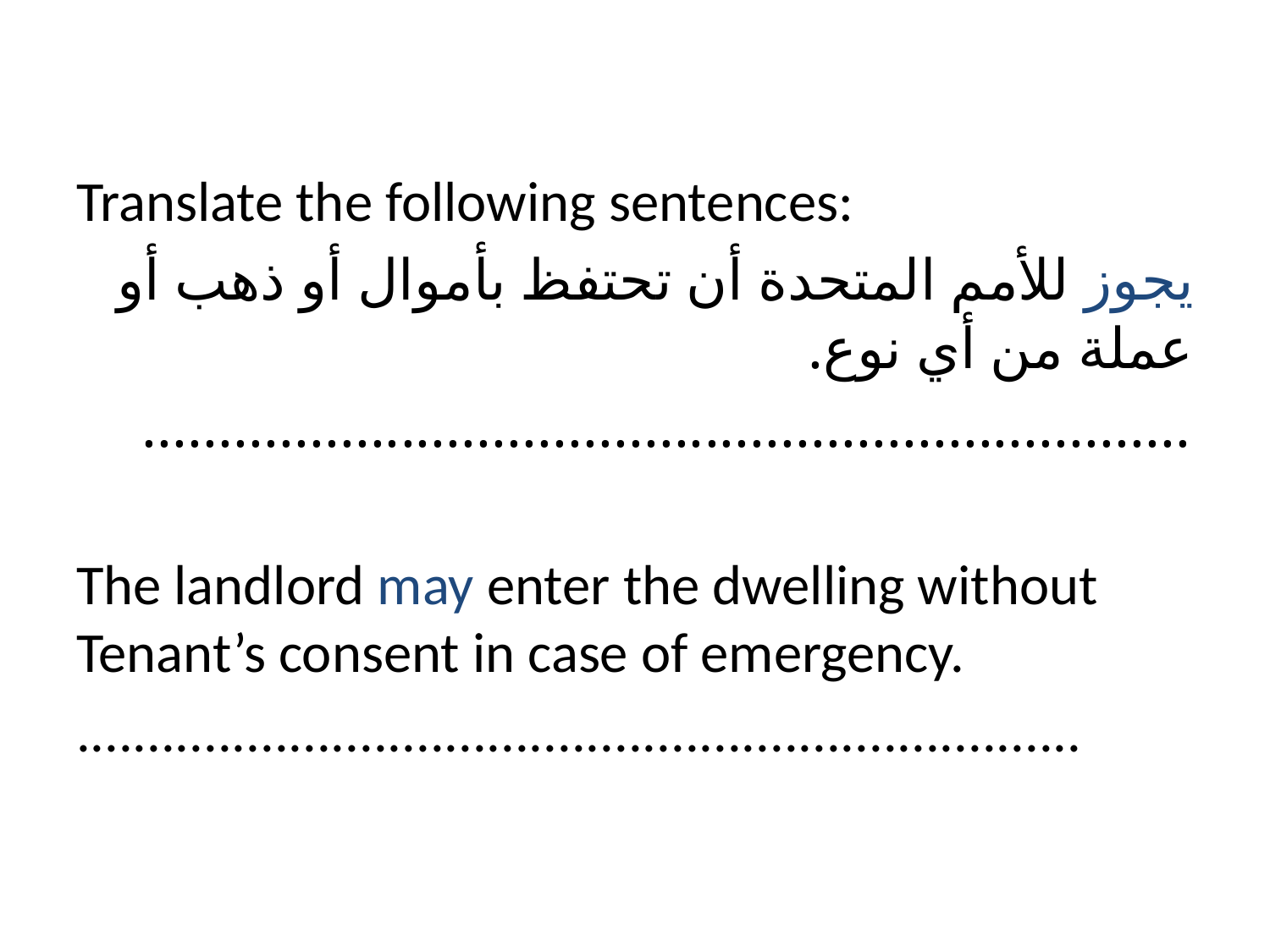

#
Translate the following sentences:
يجوز للأمم المتحدة أن تحتفظ بأموال أو ذهب أو عملة من أي نوع.
.....................................................................

The landlord may enter the dwelling without Tenant’s consent in case of emergency.
.......................................................................